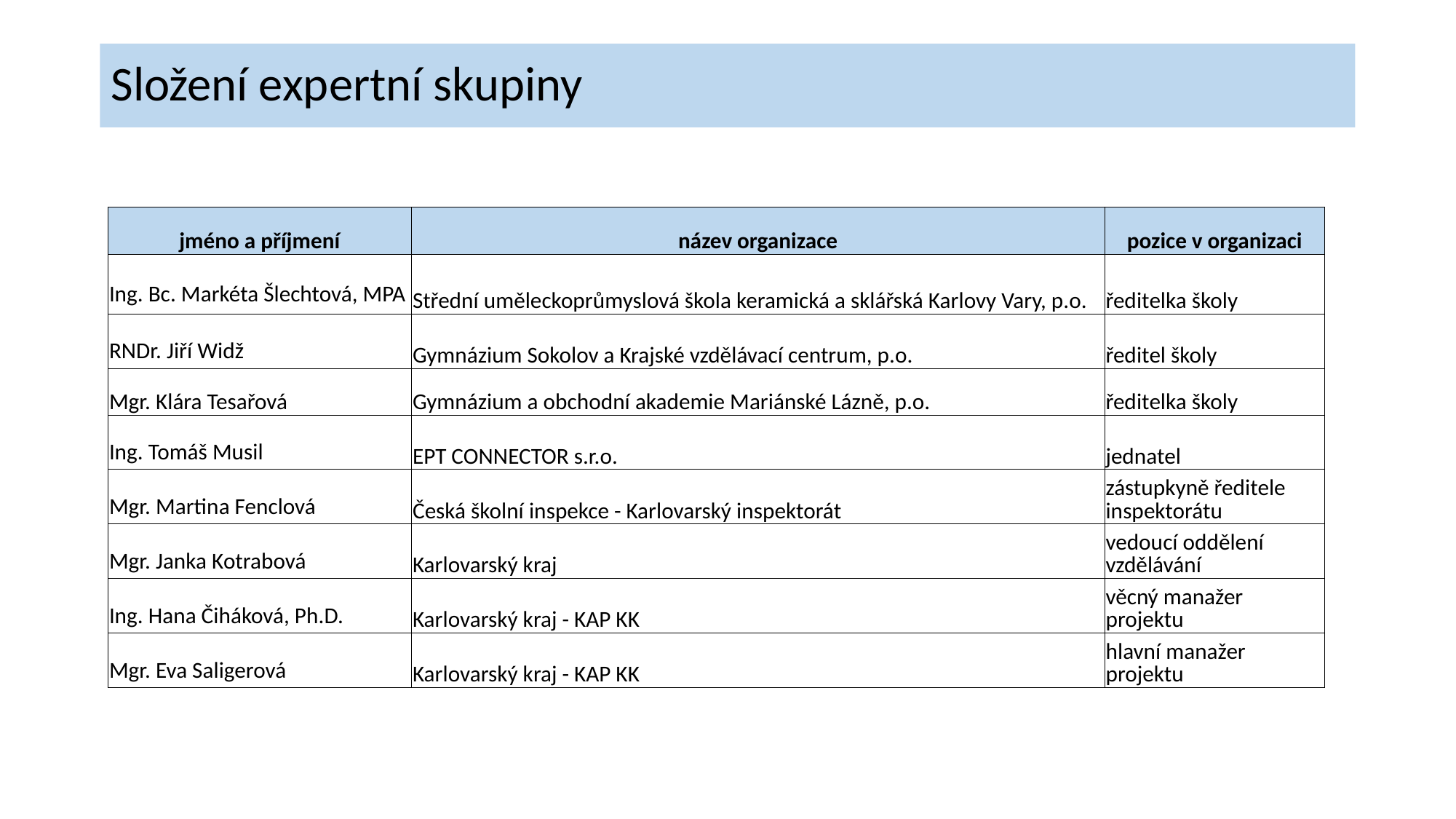

# Složení expertní skupiny
| jméno a příjmení | název organizace | pozice v organizaci |
| --- | --- | --- |
| Ing. Bc. Markéta Šlechtová, MPA | Střední uměleckoprůmyslová škola keramická a sklářská Karlovy Vary, p.o. | ředitelka školy |
| RNDr. Jiří Widž | Gymnázium Sokolov a Krajské vzdělávací centrum, p.o. | ředitel školy |
| Mgr. Klára Tesařová | Gymnázium a obchodní akademie Mariánské Lázně, p.o. | ředitelka školy |
| Ing. Tomáš Musil | EPT CONNECTOR s.r.o. | jednatel |
| Mgr. Martina Fenclová | Česká školní inspekce - Karlovarský inspektorát | zástupkyně ředitele inspektorátu |
| Mgr. Janka Kotrabová | Karlovarský kraj | vedoucí oddělení vzdělávání |
| Ing. Hana Čiháková, Ph.D. | Karlovarský kraj - KAP KK | věcný manažer projektu |
| Mgr. Eva Saligerová | Karlovarský kraj - KAP KK | hlavní manažer projektu |